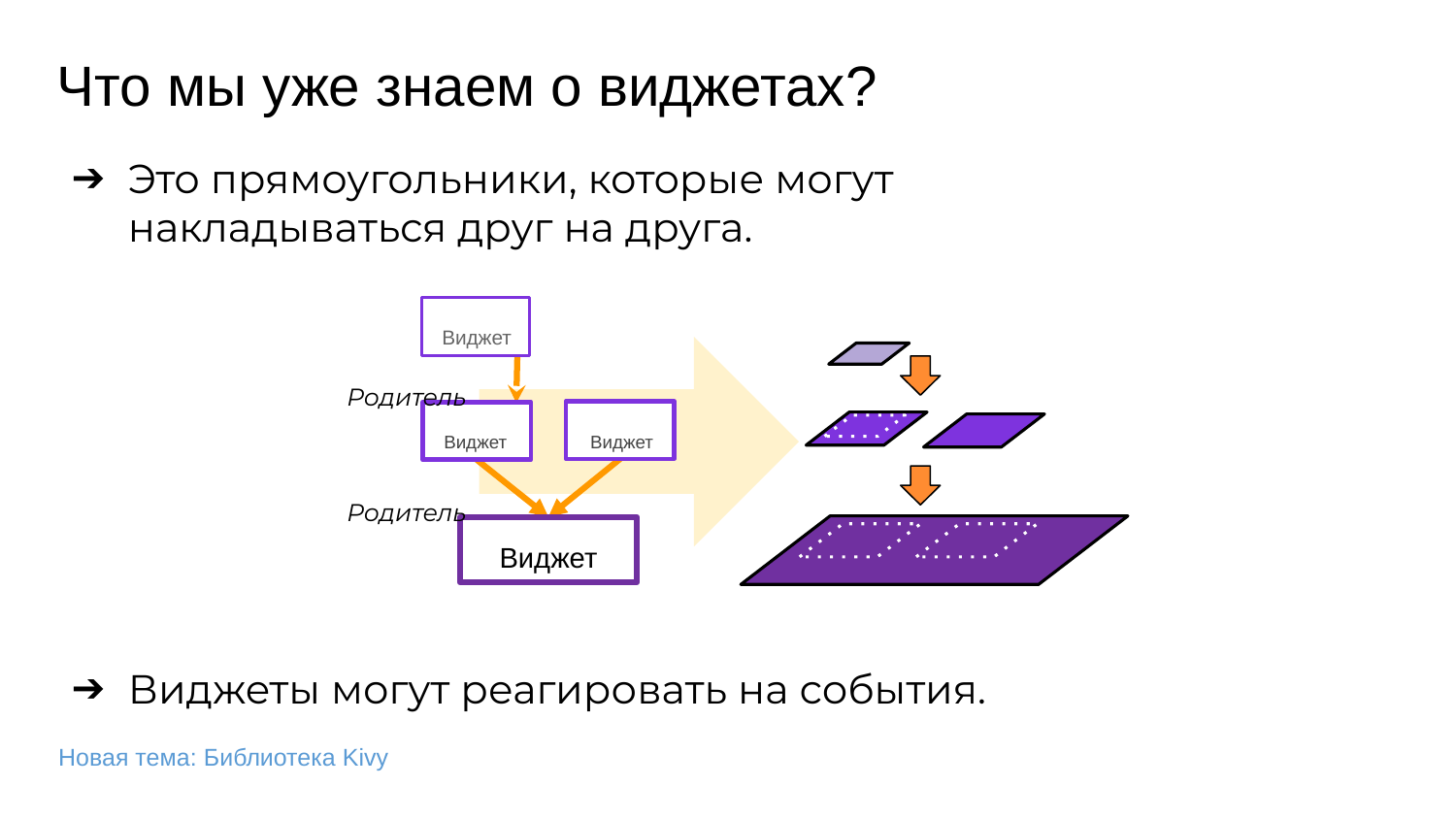

Что мы уже знаем о виджетах?
Это прямоугольники, которые могут накладываться друг на друга.

Виджет

Родитель

Виджет
Виджет

Родитель
Виджет

Виджеты могут реагировать на события.
Новая тема: Библиотека Kivy